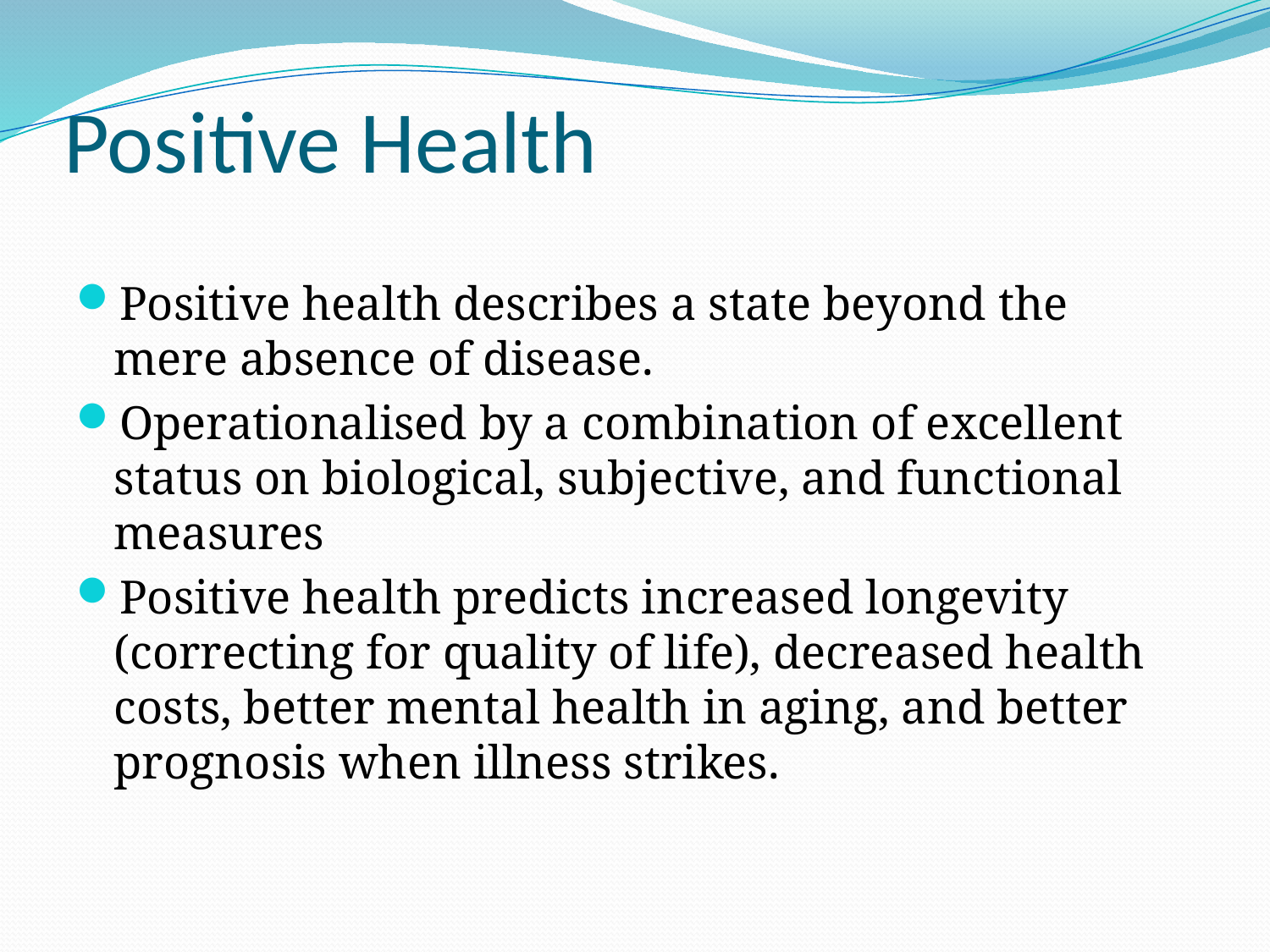

# Positive Health
Positive health describes a state beyond the mere absence of disease.
Operationalised by a combination of excellent status on biological, subjective, and functional measures
Positive health predicts increased longevity (correcting for quality of life), decreased health costs, better mental health in aging, and better prognosis when illness strikes.